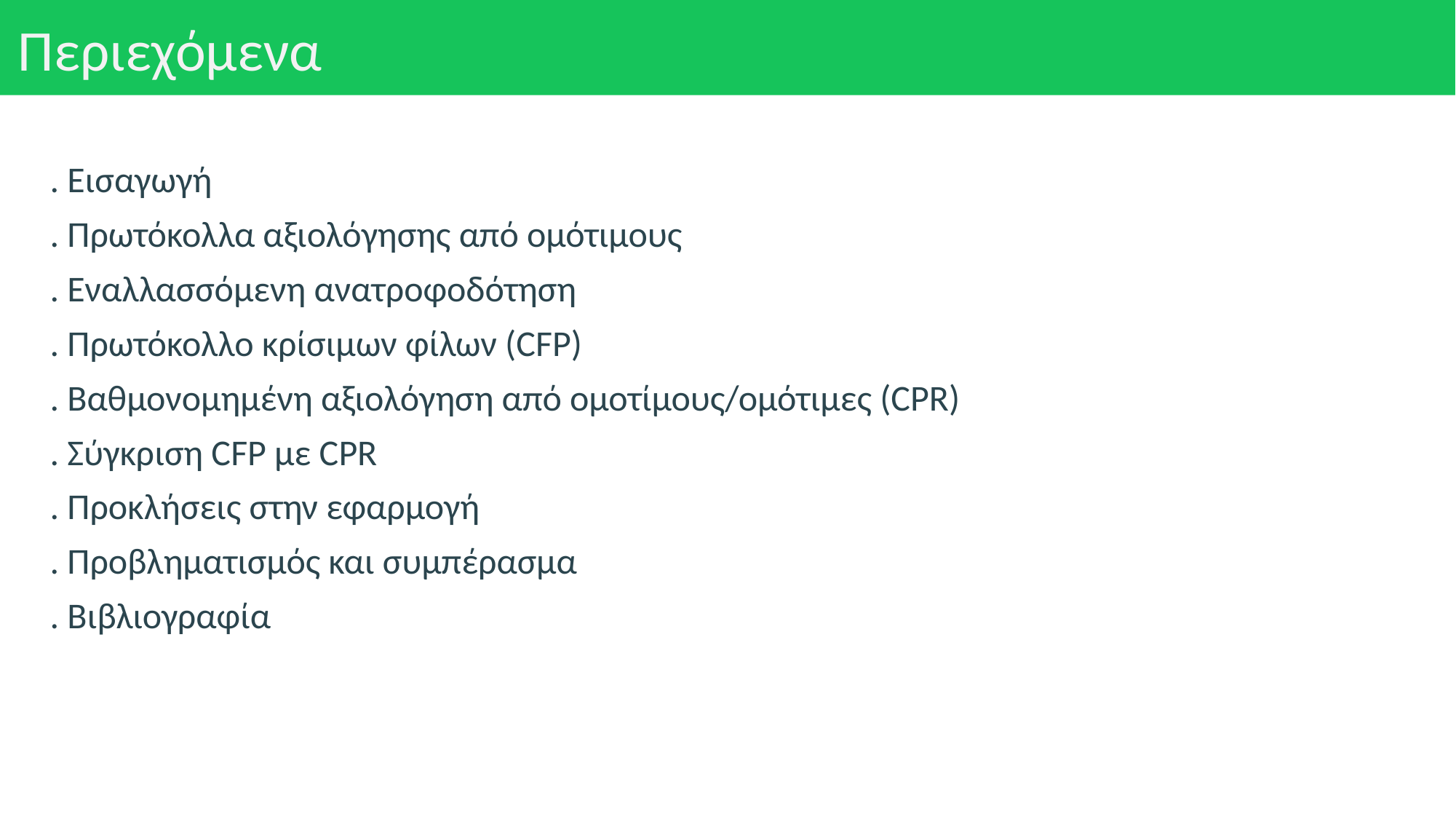

# Περιεχόμενα
. Εισαγωγή
. Πρωτόκολλα αξιολόγησης από ομότιμους
. Εναλλασσόμενη ανατροφοδότηση
. Πρωτόκολλο κρίσιμων φίλων (CFP)
. Βαθμονομημένη αξιολόγηση από ομοτίμους/ομότιμες (CPR)
. Σύγκριση CFP με CPR
. Προκλήσεις στην εφαρμογή
. Προβληματισμός και συμπέρασμα
. Βιβλιογραφία